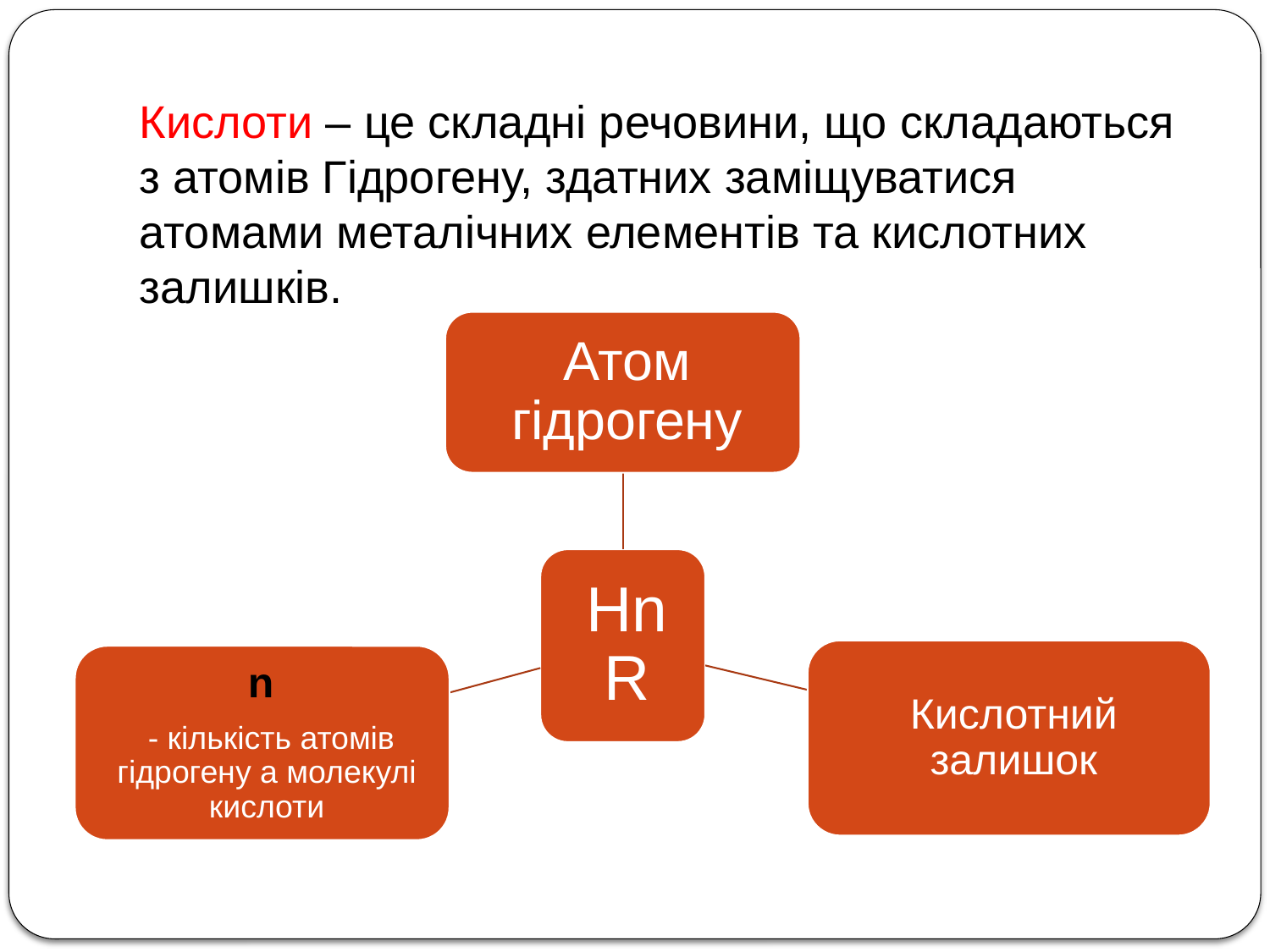

Кислоти – це складні речовини, що складаються з атомів Гідрогену, здатних заміщуватися атомами металічних елементів та кислотних залишків.

HnR
Атом гідрогену
Кислотний залишок
n
 - кількість атомів гідрогену а молекулі кислоти